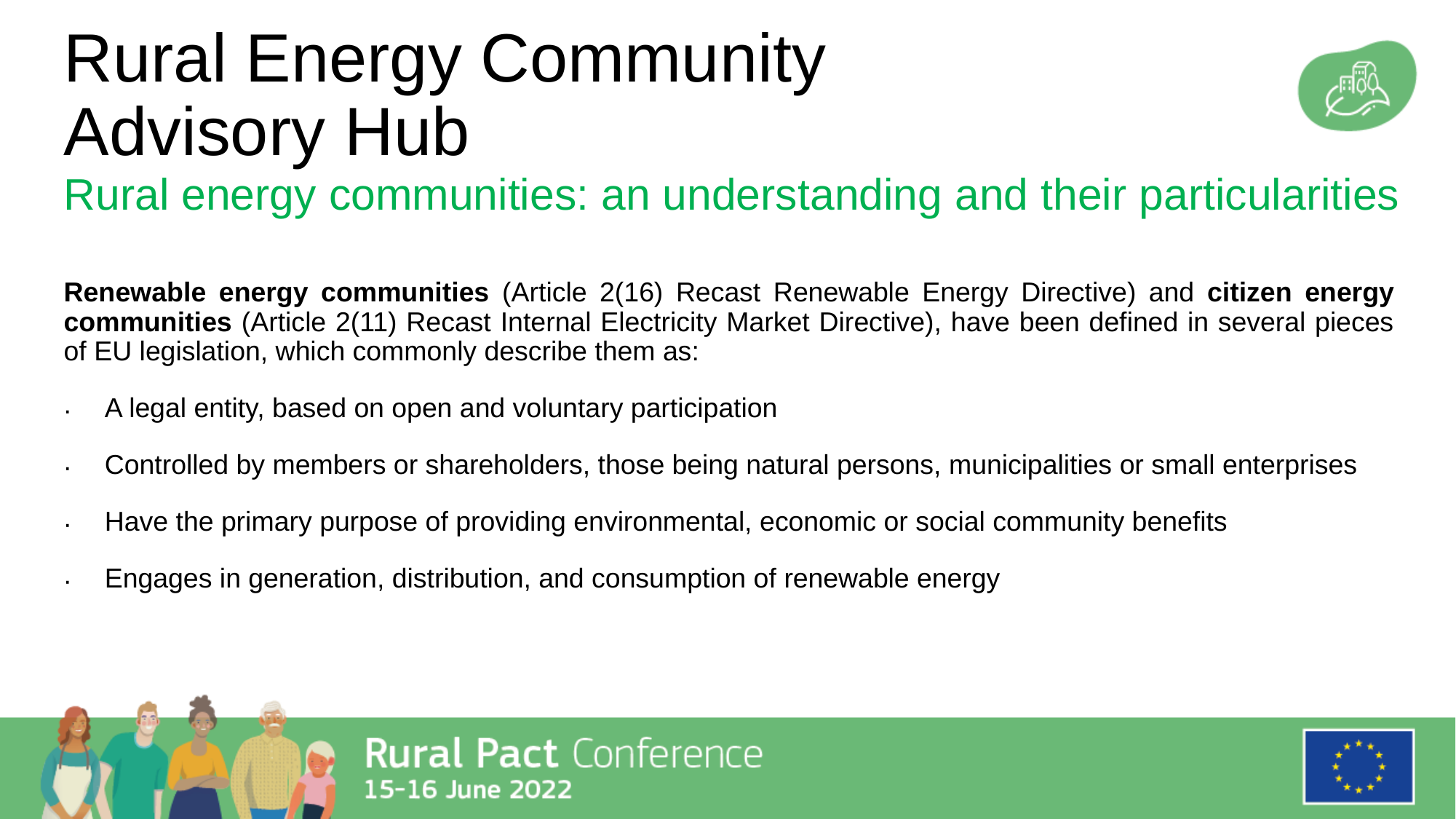

# Rural Energy Community Advisory Hub
Rural energy communities: an understanding and their particularities
Renewable energy communities (Article 2(16) Recast Renewable Energy Directive) and citizen energy communities (Article 2(11) Recast Internal Electricity Market Directive), have been defined in several pieces of EU legislation, which commonly describe them as:
A legal entity, based on open and voluntary participation
Controlled by members or shareholders, those being natural persons, municipalities or small enterprises
Have the primary purpose of providing environmental, economic or social community benefits
Engages in generation, distribution, and consumption of renewable energy